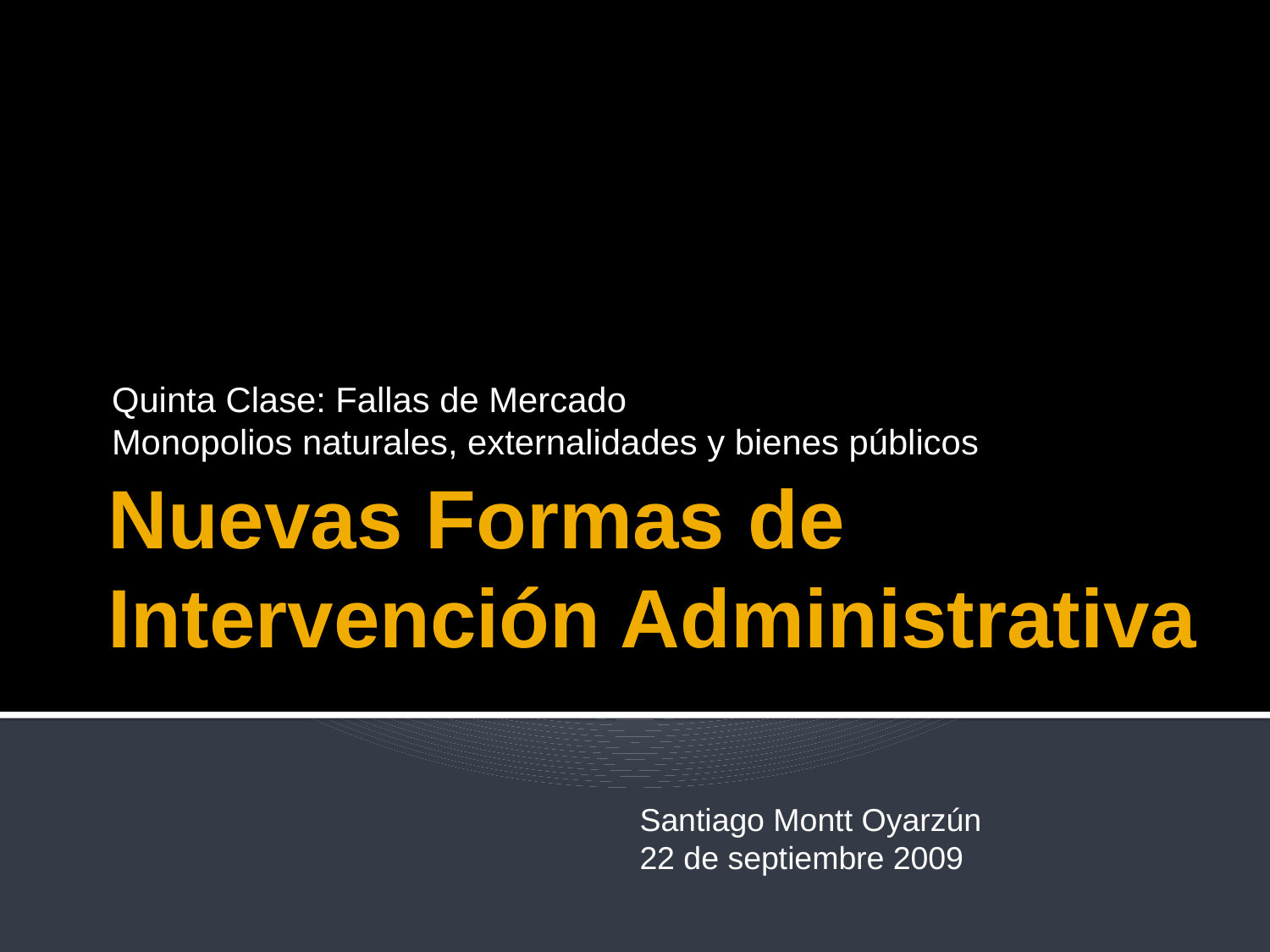

Quinta Clase: Fallas de Mercado
Monopolios naturales, externalidades y bienes públicos
# Nuevas Formas de Intervención Administrativa
Santiago Montt Oyarzún
22 de septiembre 2009